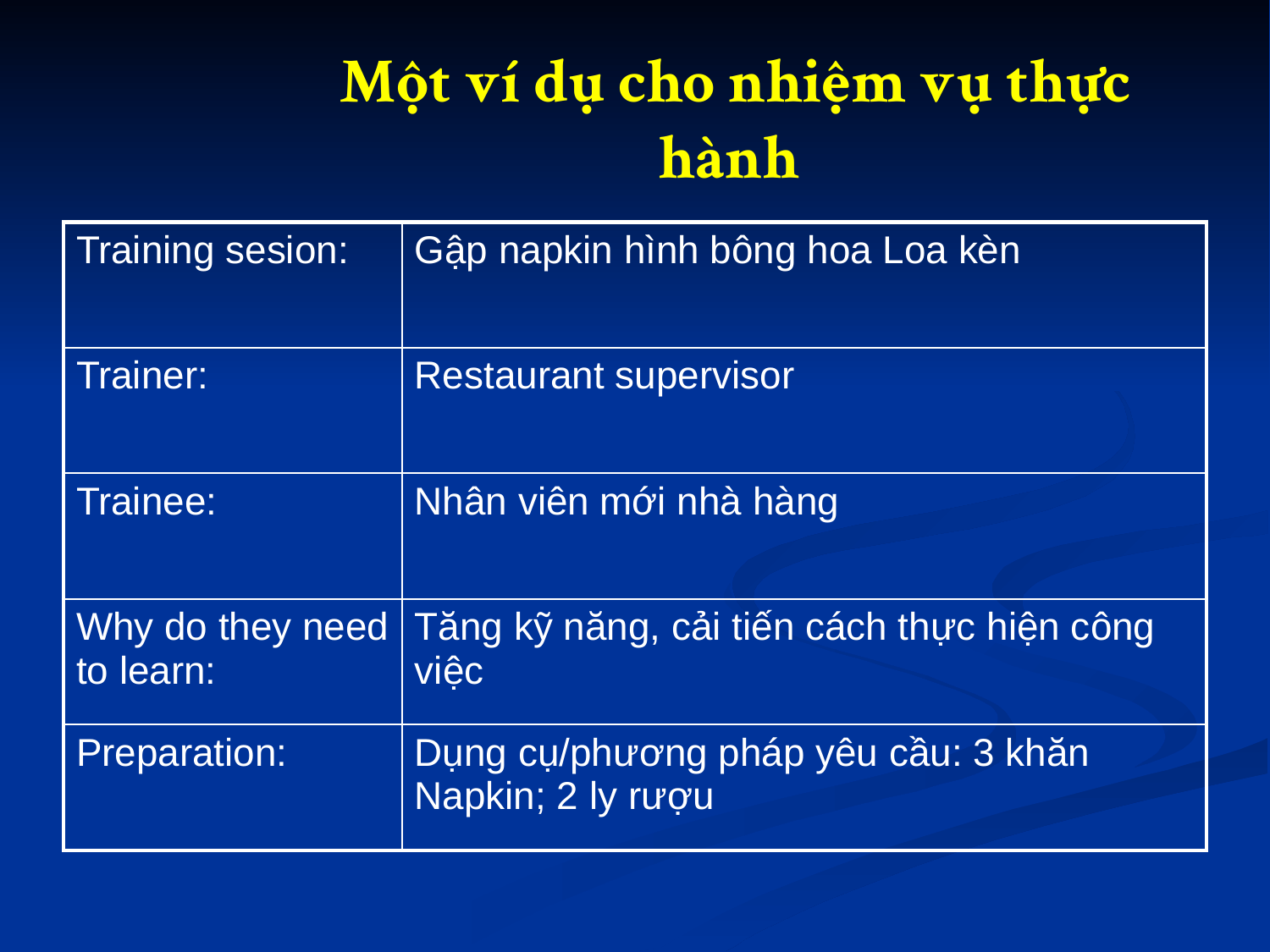

# Một ví dụ cho nhiệm vụ thực hành
| Training sesion: | Gập napkin hình bông hoa Loa kèn |
| --- | --- |
| Trainer: | Restaurant supervisor |
| Trainee: | Nhân viên mới nhà hàng |
| Why do they need to learn: | Tăng kỹ năng, cải tiến cách thực hiện công việc |
| Preparation: | Dụng cụ/phương pháp yêu cầu: 3 khăn Napkin; 2 ly rượu |